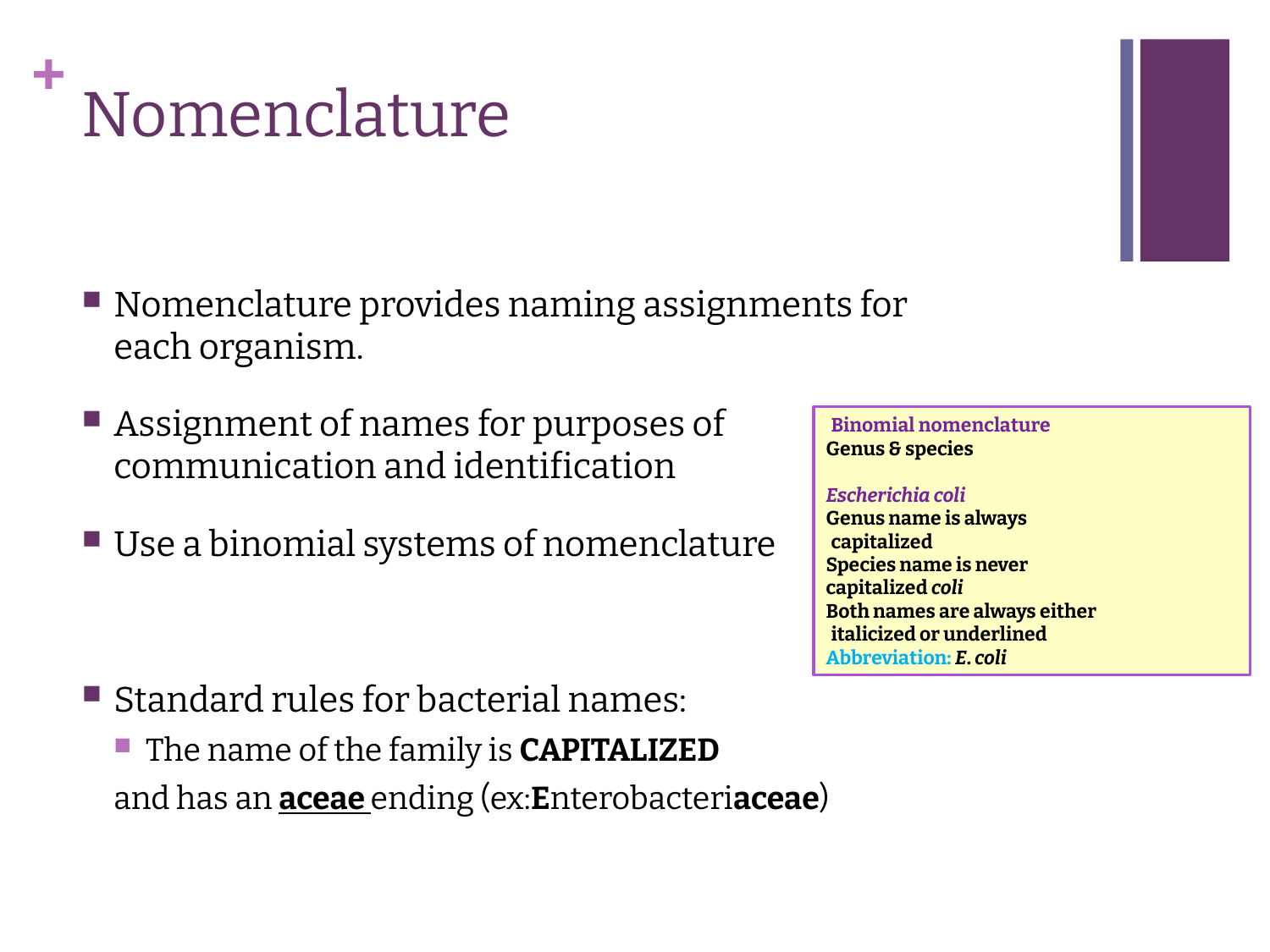

# Nomenclature
Nomenclature provides naming assignments for each organism.
Assignment of names for purposes of communication and identification
Use a binomial systems of nomenclature

Standard rules for bacterial names:
The name of the family is CAPITALIZED
and has an aceae ending (ex:Enterobacteriaceae)
Binomial nomenclature
Genus & species

	Escherichia coli
	Genus name is always capitalized
	Species name is never capitalized coli
	Both names are always either italicized or underlined
	Abbreviation: E. coli